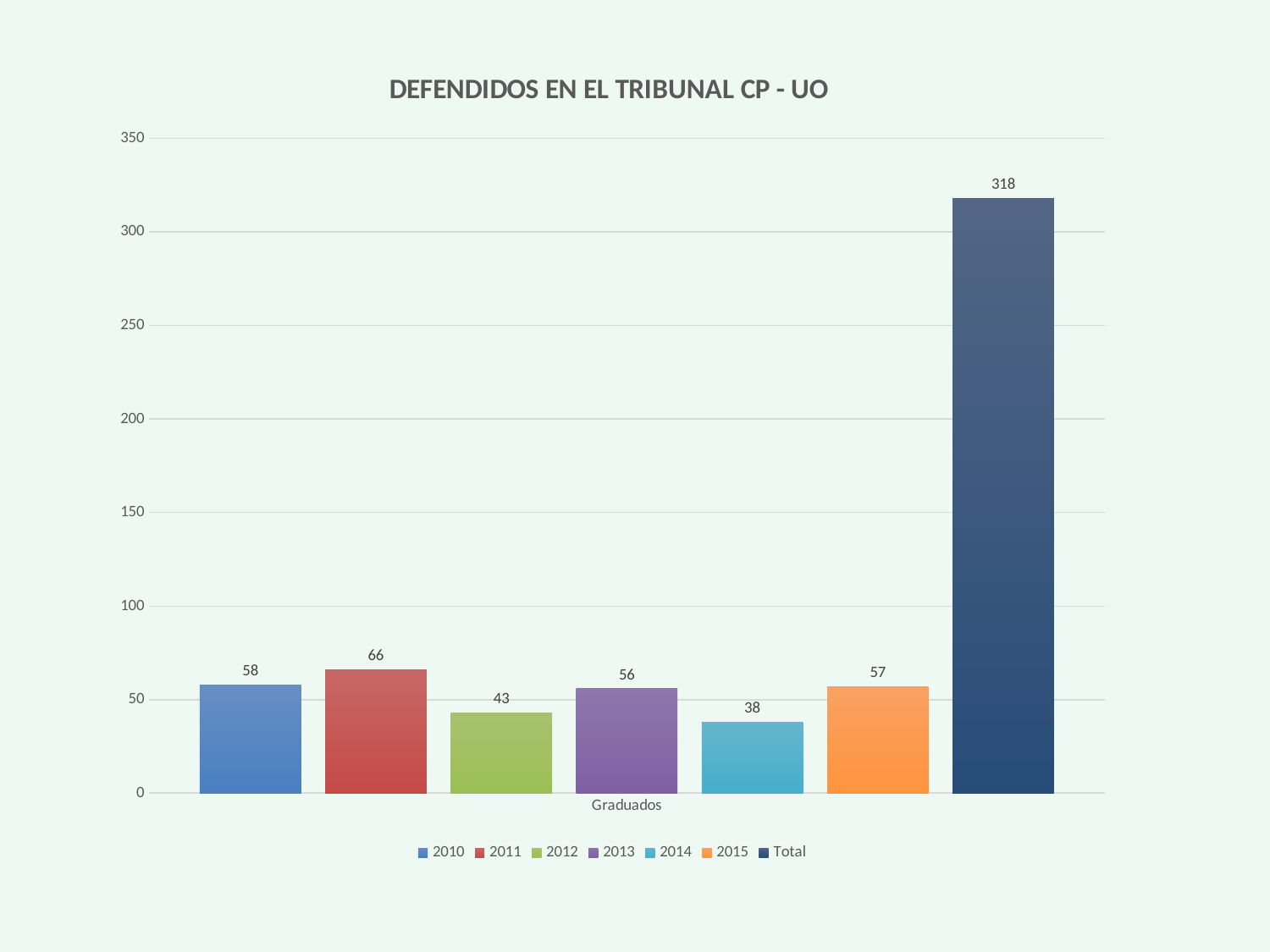

### Chart: DEFENDIDOS EN EL TRIBUNAL CP - UO

| Category | 2010 | 2011 | 2012 | 2013 | 2014 | 2015 | Total |
|---|---|---|---|---|---|---|---|
| Graduados | 58.0 | 66.0 | 43.0 | 56.0 | 38.0 | 57.0 | 318.0 |